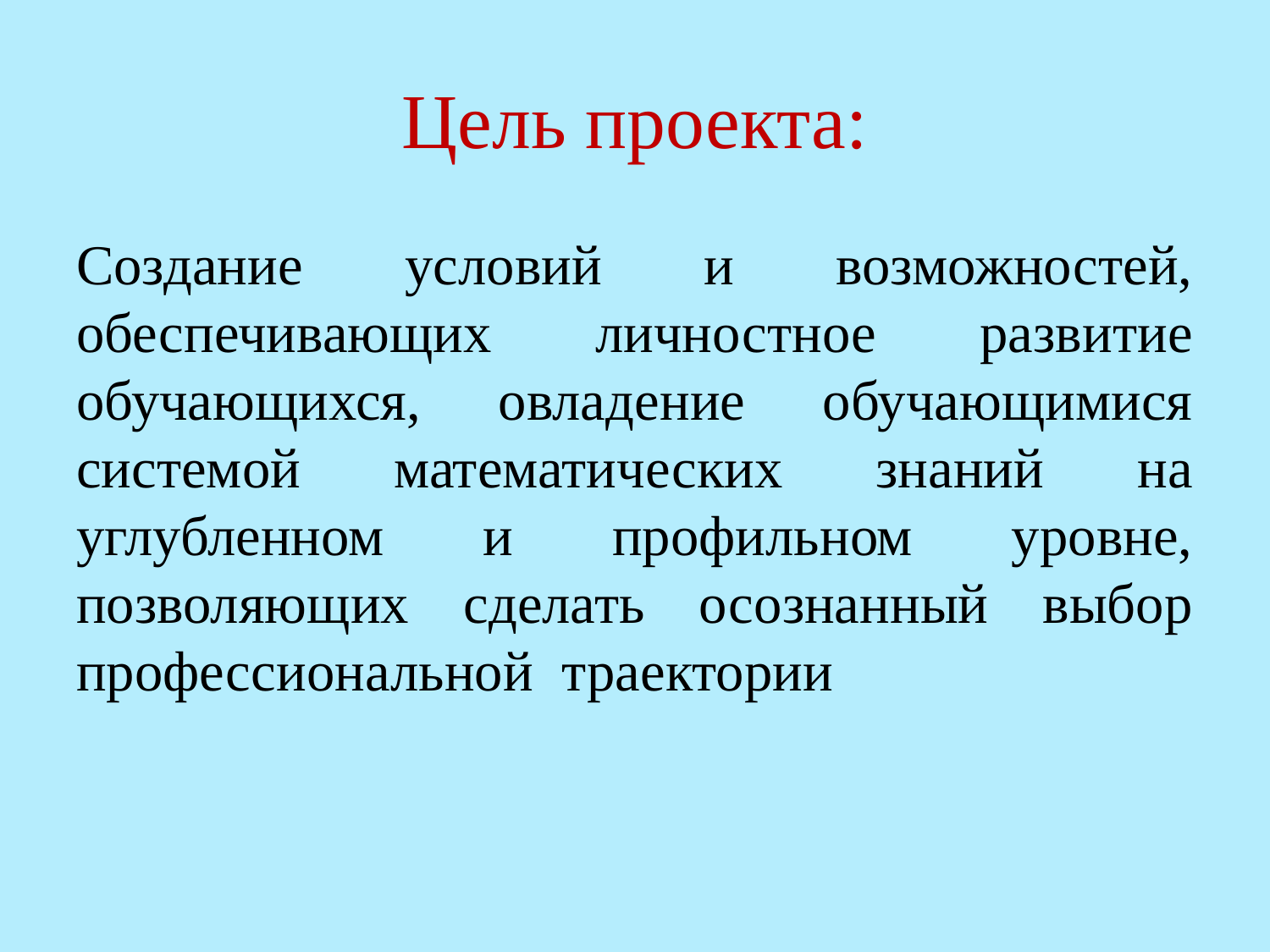

# Цель проекта:
Создание условий и возможностей, обеспечивающих личностное развитие обучающихся, овладение обучающимися системой математических знаний на углубленном и профильном уровне, позволяющих сделать осознанный выбор профессиональной  траектории